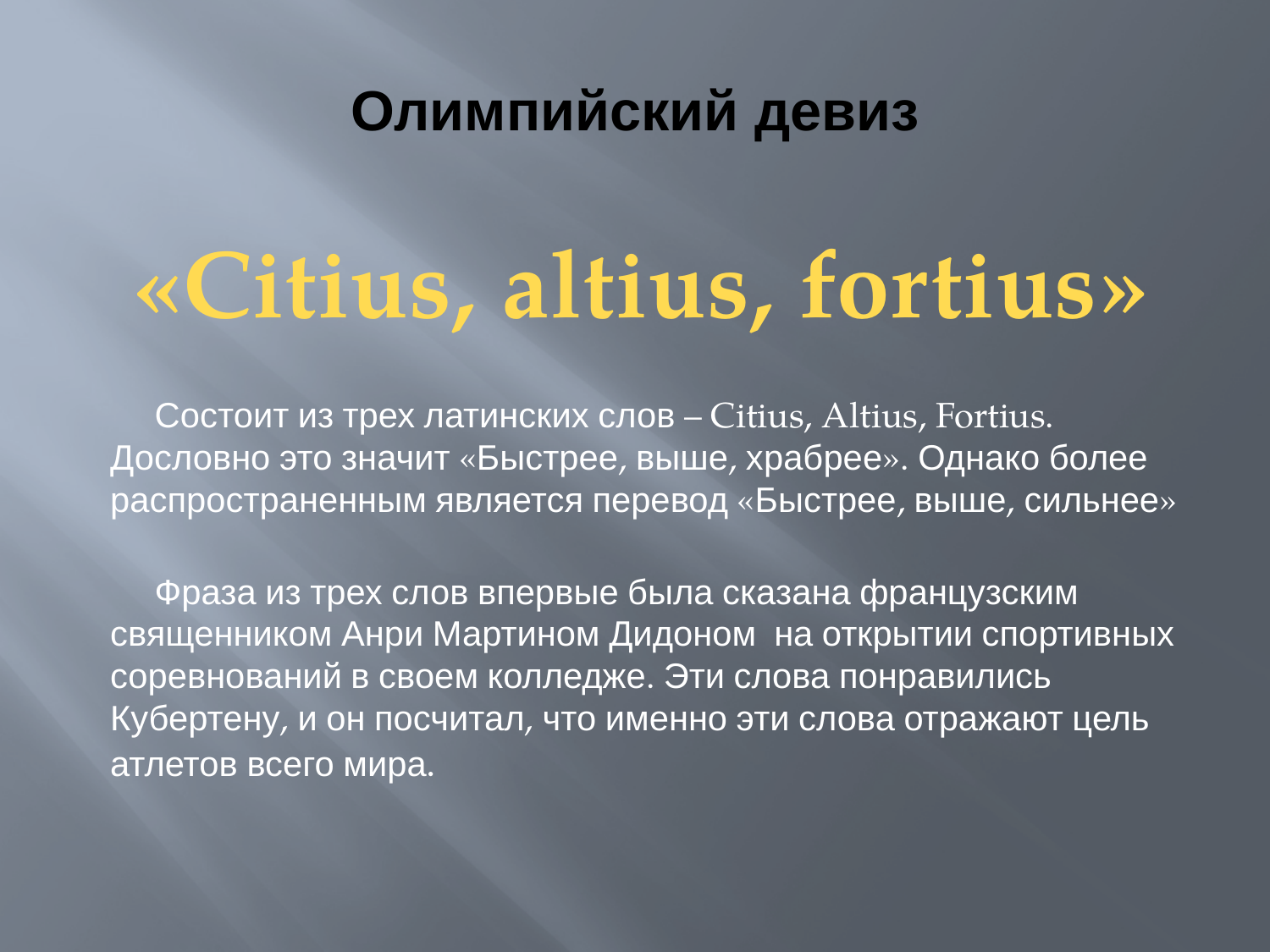

# Олимпийский девиз
«Citius, altius, fortius»
     Состоит из трех латинских слов – Citius, Altius, Fortius. Дословно это значит «Быстрее, выше, храбрее». Однако более распространенным является перевод «Быстрее, выше, сильнее»
     Фраза из трех слов впервые была сказана французским священником Анри Мартином Дидоном  на открытии спортивных соревнований в своем колледже. Эти слова понравились Кубертену, и он посчитал, что именно эти слова отражают цель атлетов всего мира.